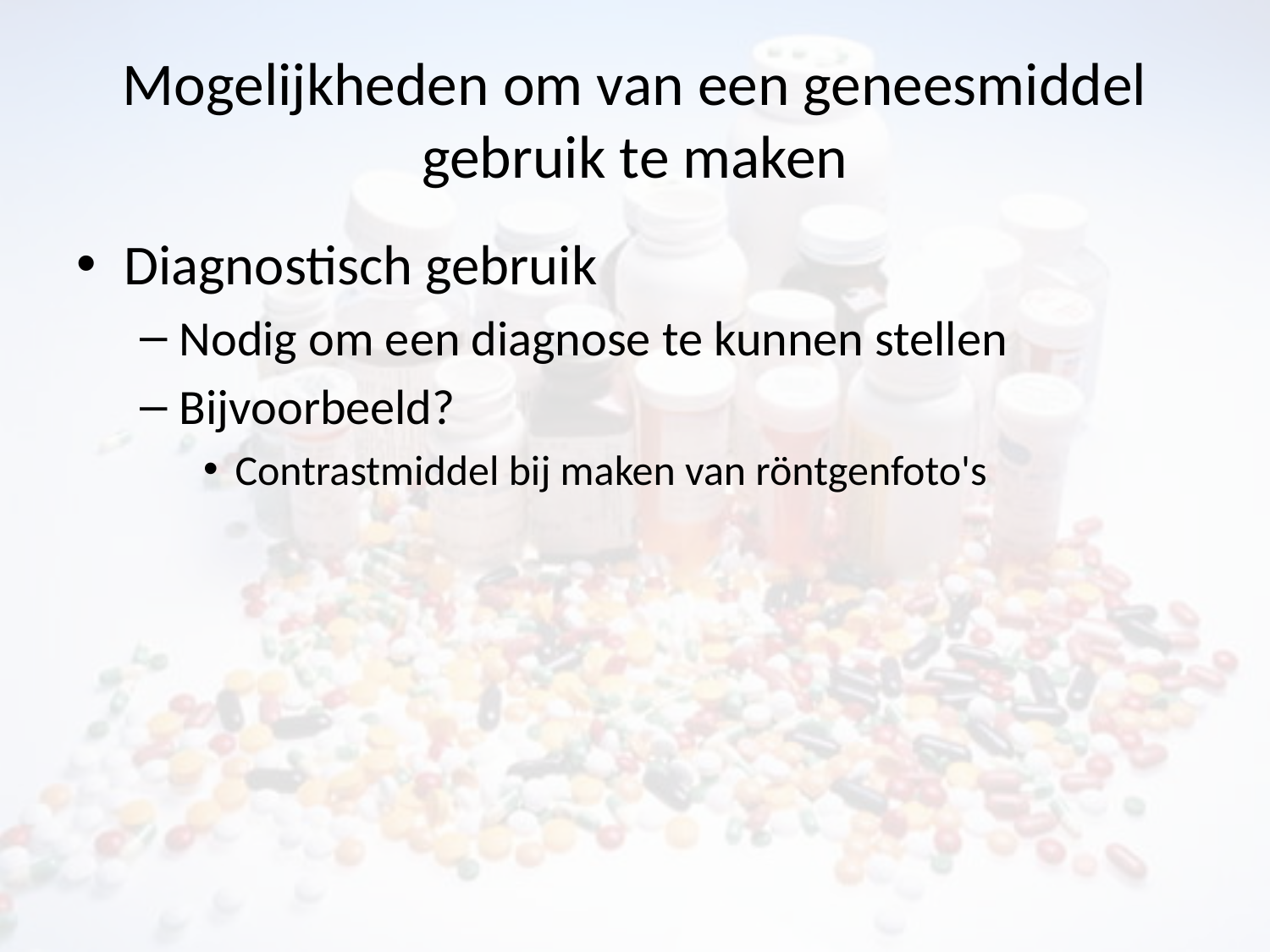

# Mogelijkheden om van een geneesmiddel gebruik te maken
Diagnostisch gebruik
Nodig om een diagnose te kunnen stellen
Bijvoorbeeld?
Contrastmiddel bij maken van röntgenfoto's